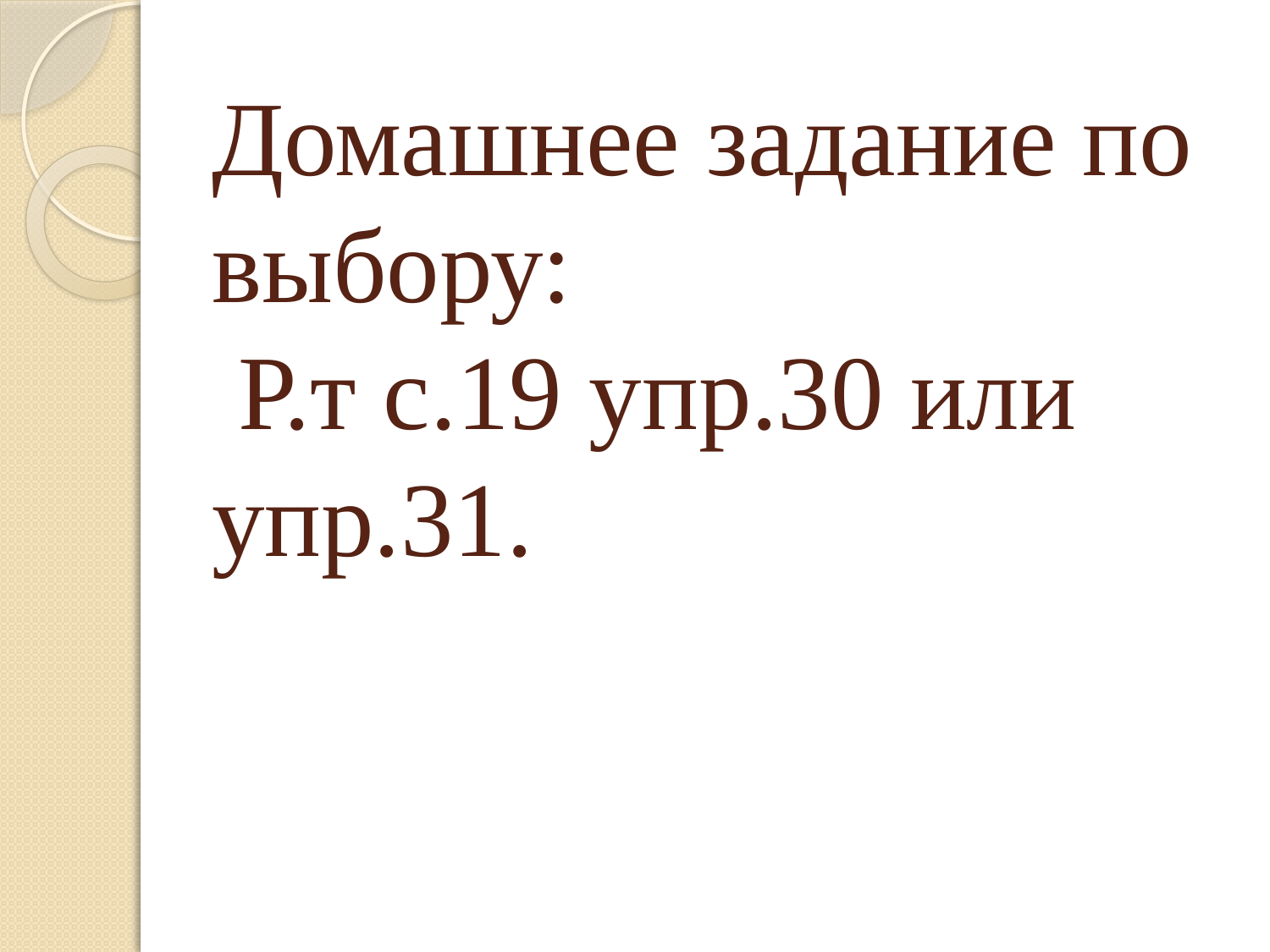

# Домашнее задание по выбору: Р.т с.19 упр.30 или упр.31.